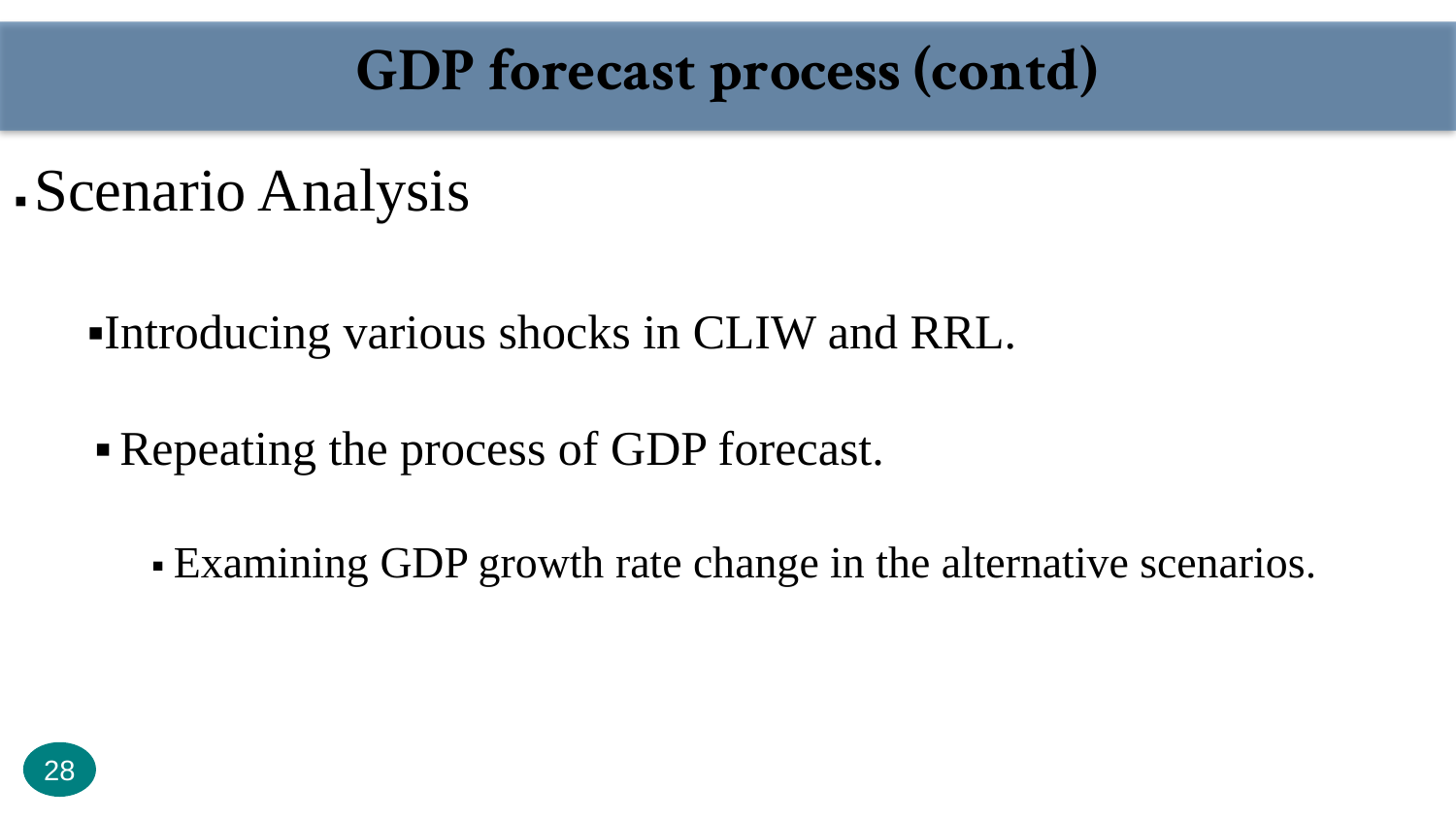

GDP forecast process (contd)
▪ Scenario Analysis

      ▪Introducing various shocks in CLIW and RRL.

          ▪ Repeating the process of GDP forecast.

       ▪ Examining GDP growth rate change in the alternative scenarios.

28